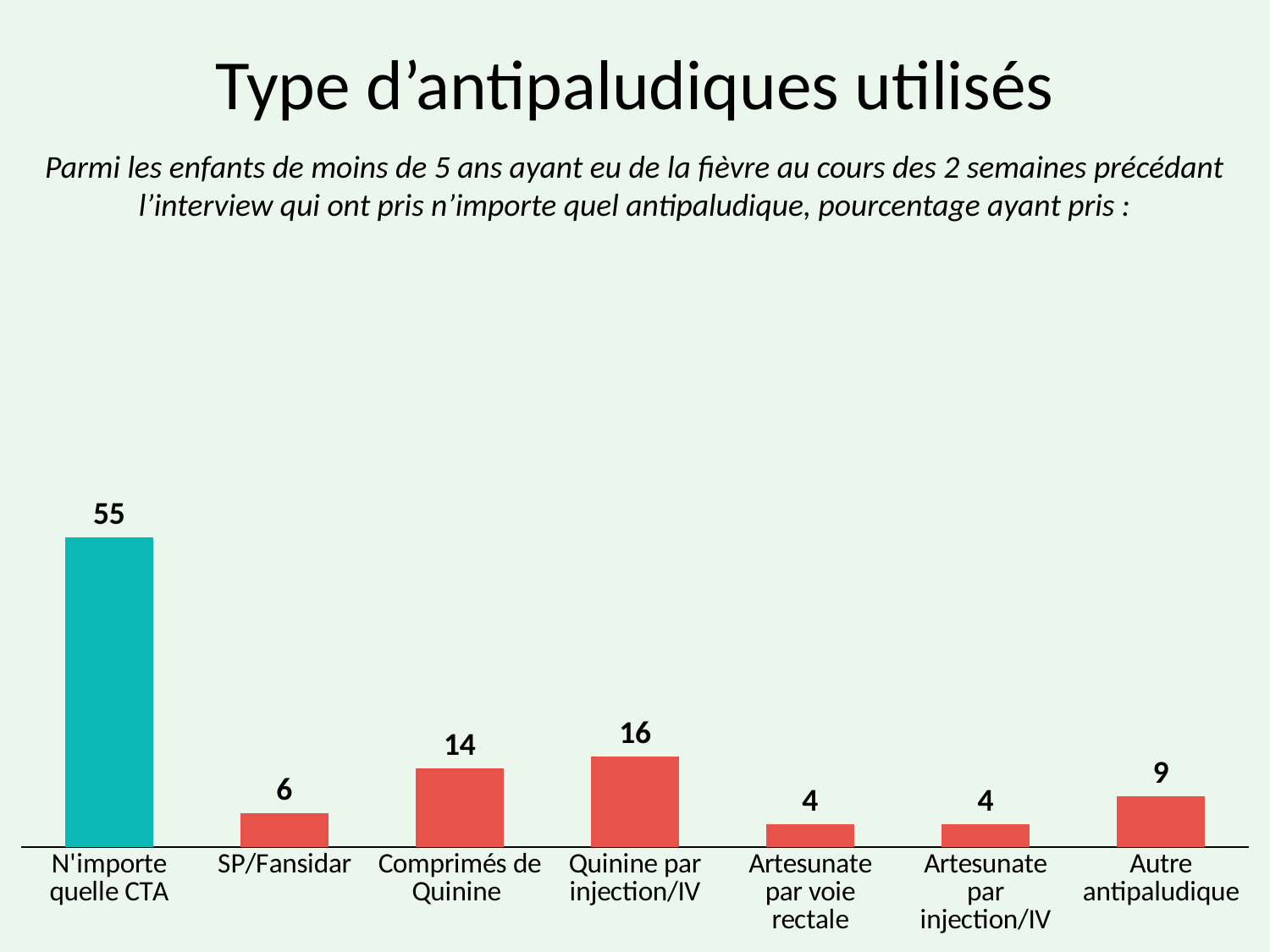

# Type d’antipaludiques utilisés
Parmi les enfants de moins de 5 ans ayant eu de la fièvre au cours des 2 semaines précédant l’interview qui ont pris n’importe quel antipaludique, pourcentage ayant pris :

### Chart

| Category | Series 1 |
|---|---|
| N'importe quelle CTA | 55.0 |
| SP/Fansidar | 6.0 |
| Comprimés de Quinine  | 14.0 |
| Quinine par injection/IV | 16.0 |
| Artesunate par voie rectale | 4.0 |
| Artesunate par injection/IV | 4.0 |
| Autre antipaludique | 9.0 |